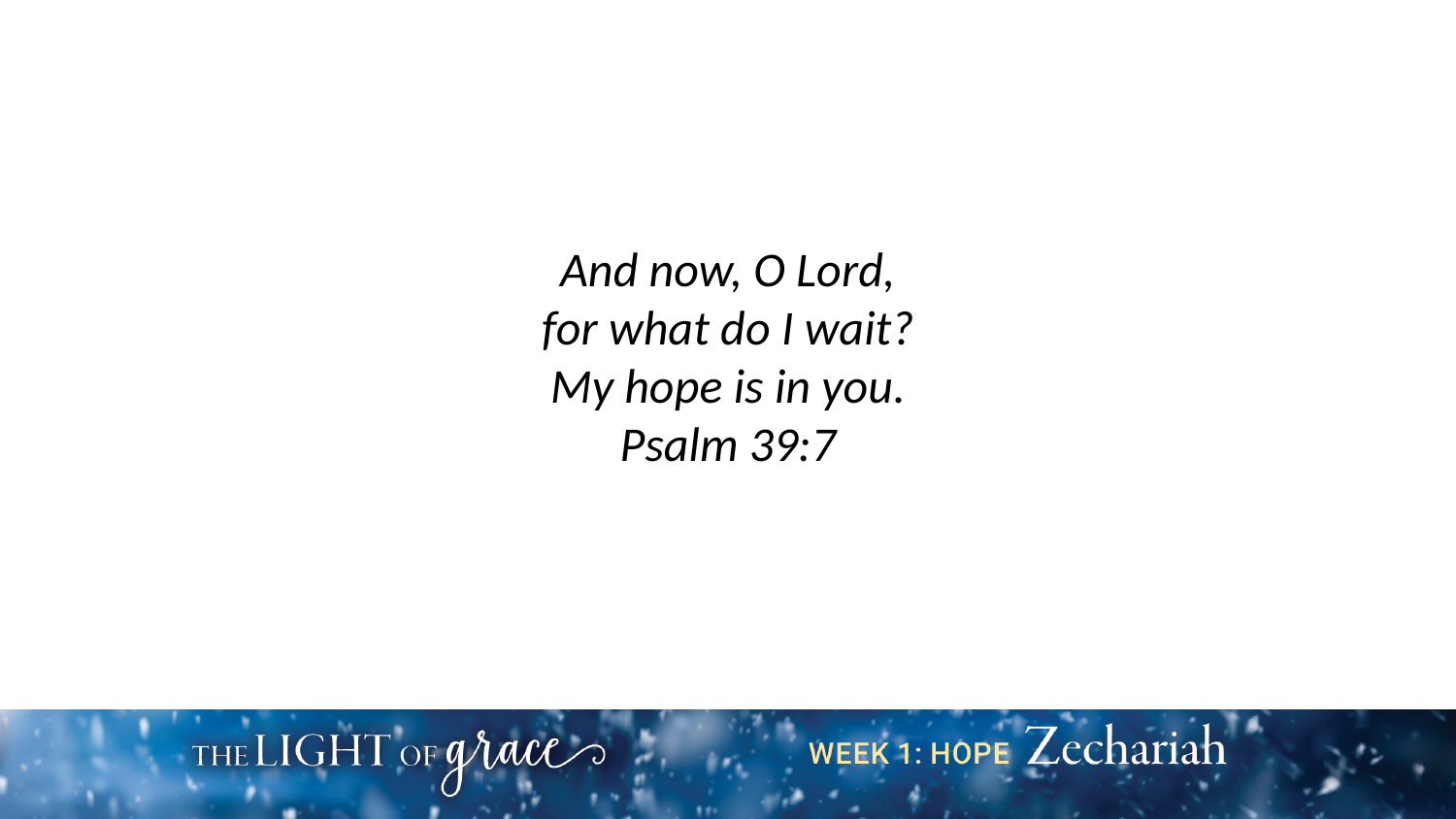

And now, O Lord,
for what do I wait?
My hope is in you.
Psalm 39:7